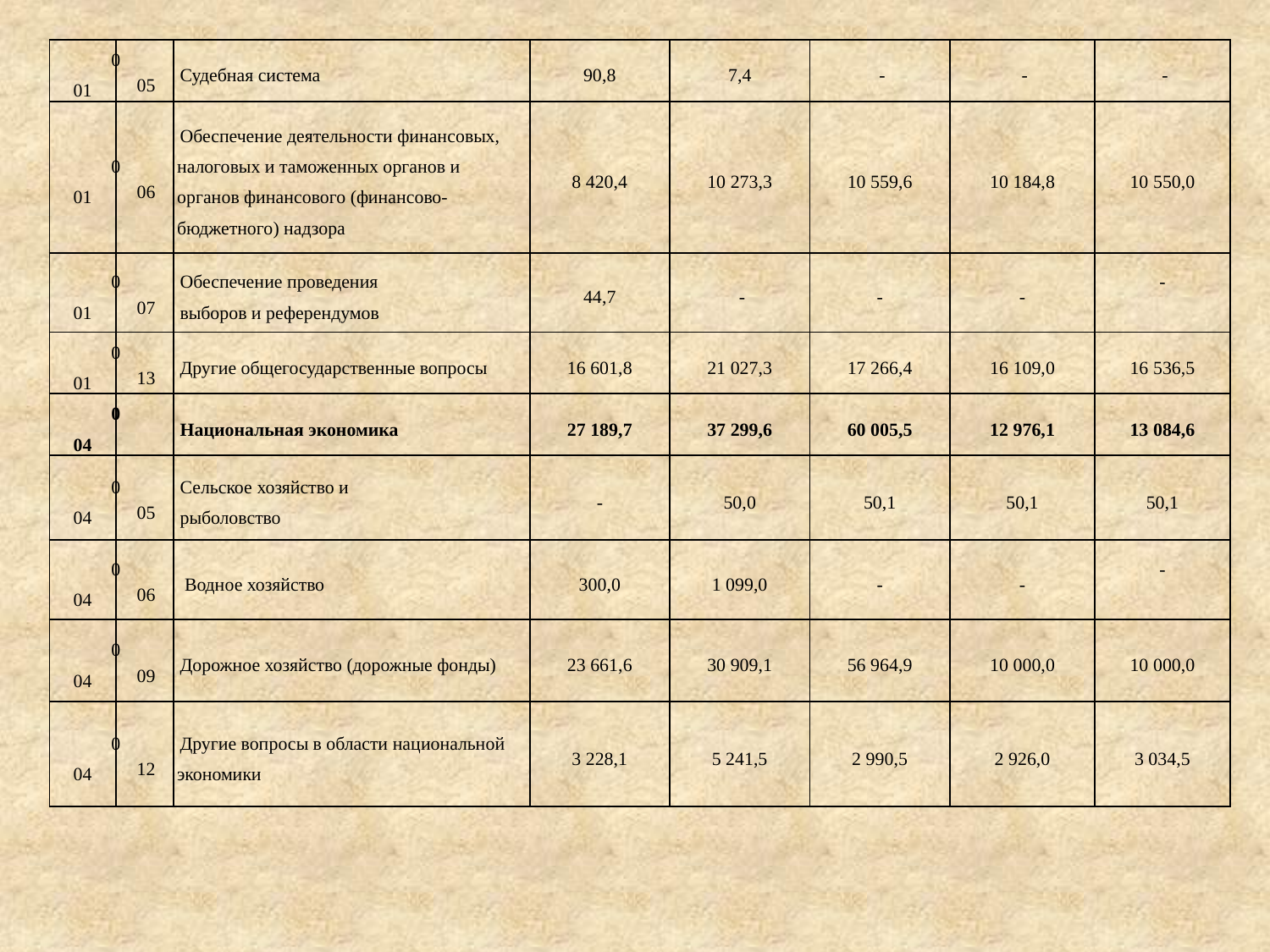

| 001 | 05 | Судебная система | 90,8 | 7,4 | - | - | - |
| --- | --- | --- | --- | --- | --- | --- | --- |
| 001 | 06 | Обеспечение деятельности финансовых, налоговых и таможенных органов и органов финансового (финансово-бюджетного) надзора | 8 420,4 | 10 273,3 | 10 559,6 | 10 184,8 | 10 550,0 |
| 001 | 07 | Обеспечение проведения выборов и референдумов | 44,7 | - | - | - | - |
| 001 | 13 | Другие общегосударственные вопросы | 16 601,8 | 21 027,3 | 17 266,4 | 16 109,0 | 16 536,5 |
| 004 |  | Национальная экономика | 27 189,7 | 37 299,6 | 60 005,5 | 12 976,1 | 13 084,6 |
| 004 | 05 | Сельское хозяйство и рыболовство | - | 50,0 | 50,1 | 50,1 | 50,1 |
| 004 | 06 | Водное хозяйство | 300,0 | 1 099,0 | - | - | - |
| 004 | 09 | Дорожное хозяйство (дорожные фонды) | 23 661,6 | 30 909,1 | 56 964,9 | 10 000,0 | 10 000,0 |
| 004 | 12 | Другие вопросы в области национальной экономики | 3 228,1 | 5 241,5 | 2 990,5 | 2 926,0 | 3 034,5 |